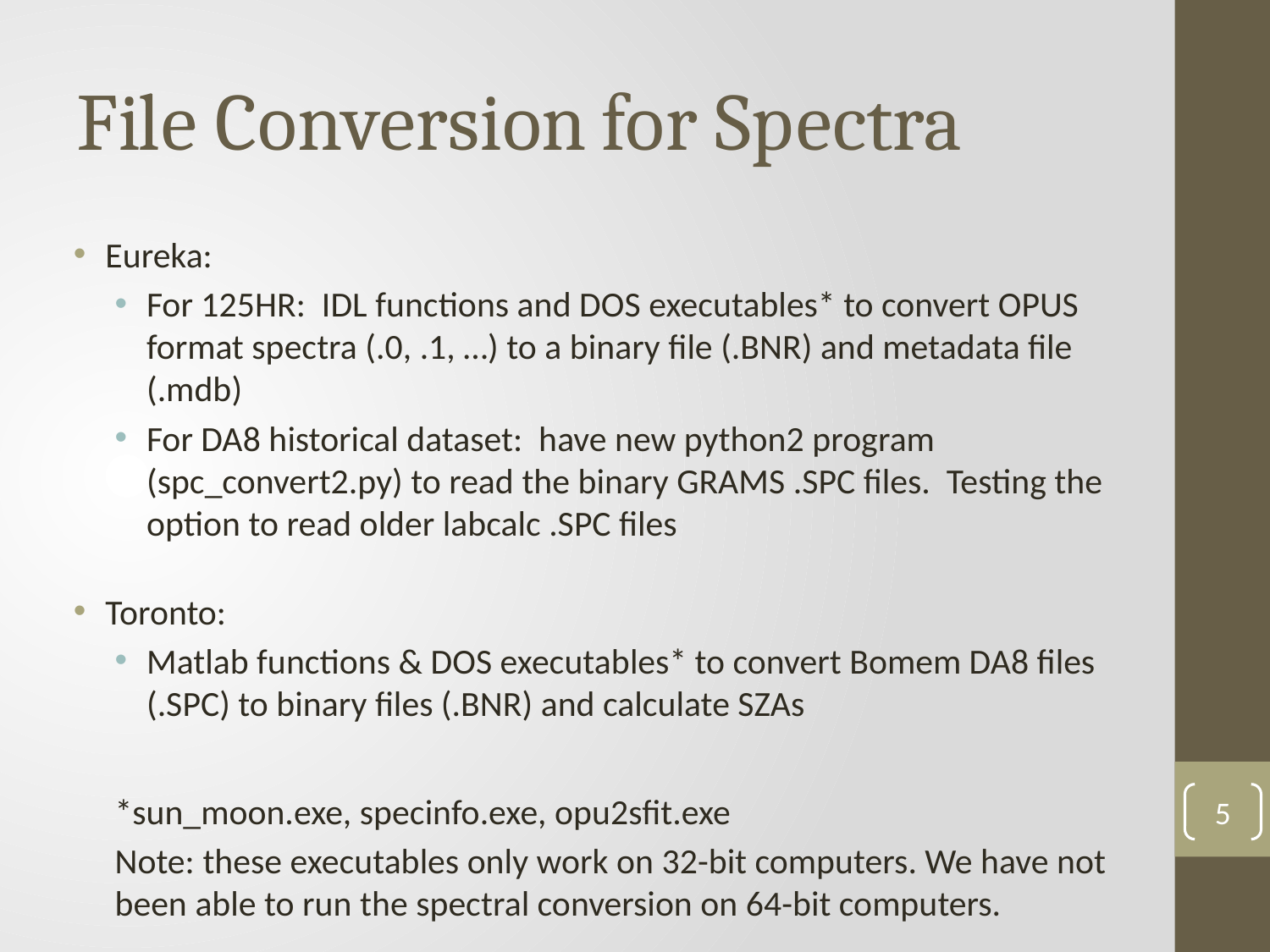

# File Conversion for Spectra
Eureka:
For 125HR:  IDL functions and DOS executables* to convert OPUS format spectra (.0, .1, …) to a binary file (.BNR) and metadata file (.mdb)
For DA8 historical dataset:  have new python2 program (spc_convert2.py) to read the binary GRAMS .SPC files.  Testing the option to read older labcalc .SPC files

Toronto:
Matlab functions & DOS executables* to convert Bomem DA8 files (.SPC) to binary files (.BNR) and calculate SZAs

*sun_moon.exe, specinfo.exe, opu2sfit.exe
Note: these executables only work on 32-bit computers. We have not been able to run the spectral conversion on 64-bit computers.

5